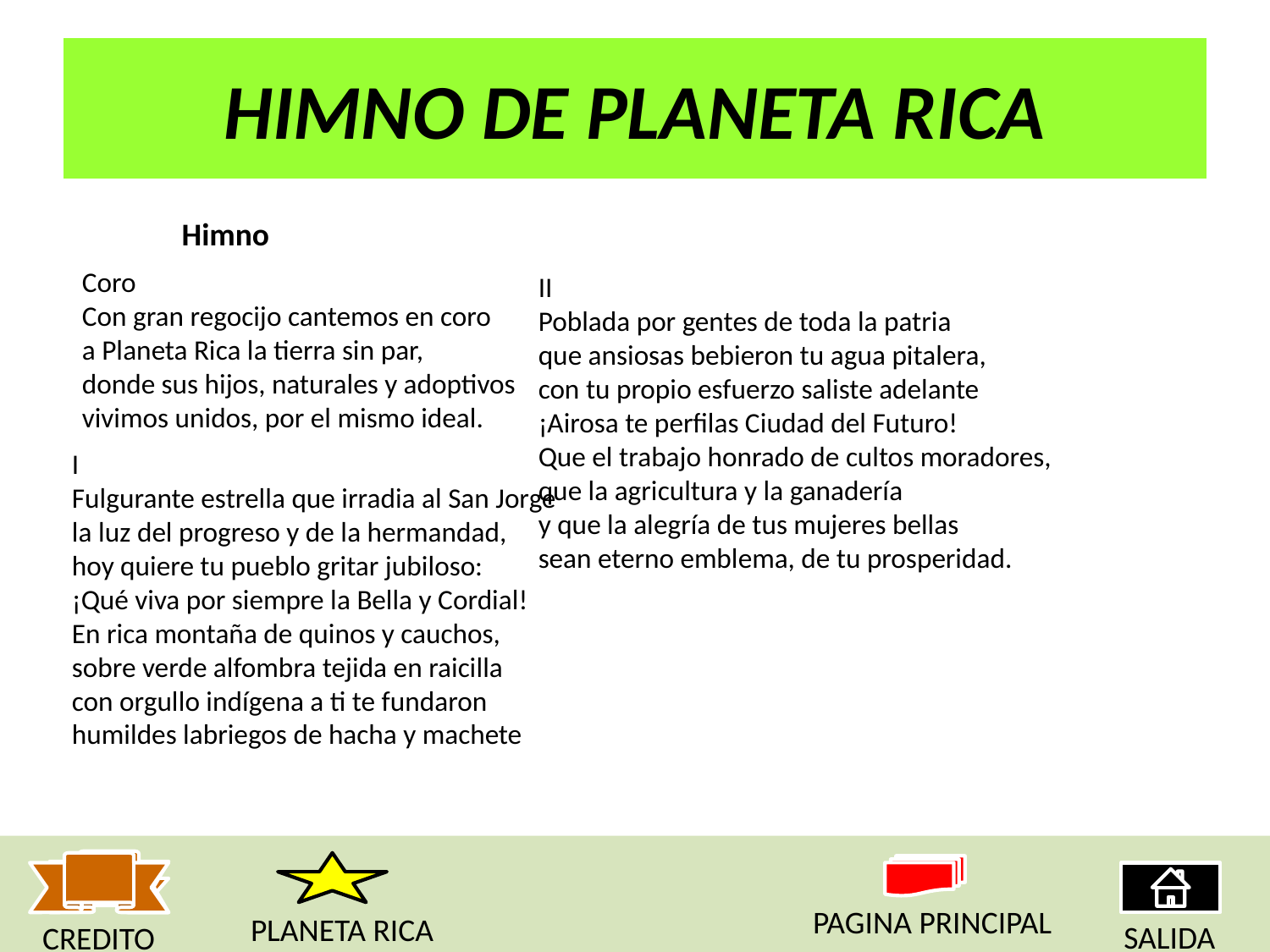

# HIMNO DE PLANETA RICA
Himno
Coro
Con gran regocijo cantemos en coro
a Planeta Rica la tierra sin par,
donde sus hijos, naturales y adoptivos
vivimos unidos, por el mismo ideal.
II
Poblada por gentes de toda la patria
que ansiosas bebieron tu agua pitalera,
con tu propio esfuerzo saliste adelante
¡Airosa te perfilas Ciudad del Futuro!
Que el trabajo honrado de cultos moradores,
que la agricultura y la ganadería
y que la alegría de tus mujeres bellas
sean eterno emblema, de tu prosperidad.
I
Fulgurante estrella que irradia al San Jorge
la luz del progreso y de la hermandad,
hoy quiere tu pueblo gritar jubiloso:
¡Qué viva por siempre la Bella y Cordial!
En rica montaña de quinos y cauchos,
sobre verde alfombra tejida en raicilla
con orgullo indígena a ti te fundaron
humildes labriegos de hacha y machete

PAGINA PRINCIPAL
PLANETA RICA
SALIDA
CREDITO